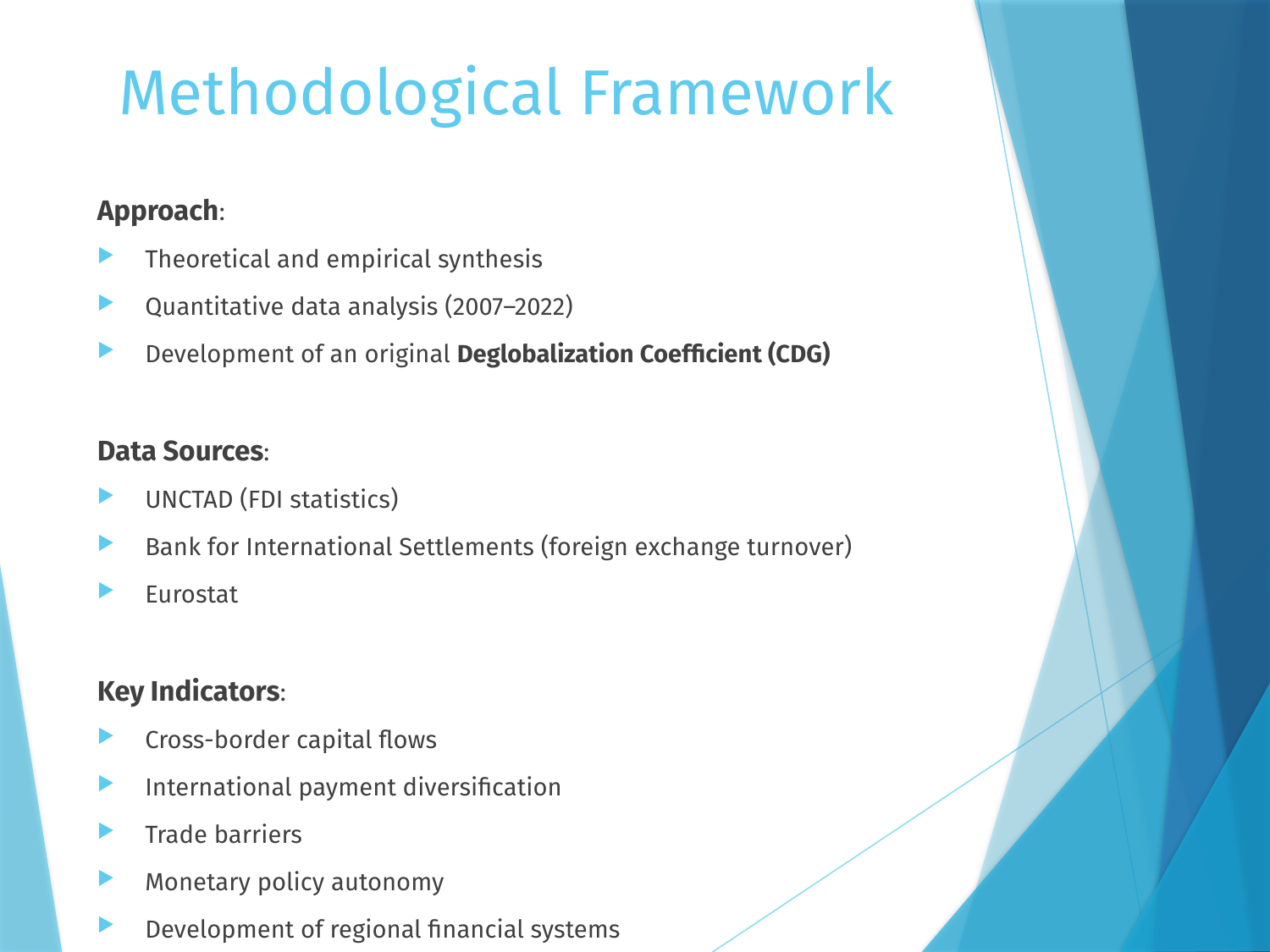

# Methodological Framework
Approach:
Theoretical and empirical synthesis
Quantitative data analysis (2007–2022)
Development of an original Deglobalization Coefficient (CDG)

Data Sources:
UNCTAD (FDI statistics)
Bank for International Settlements (foreign exchange turnover)
Eurostat

Key Indicators:
Cross-border capital flows
International payment diversification
Trade barriers
Monetary policy autonomy
Development of regional financial systems